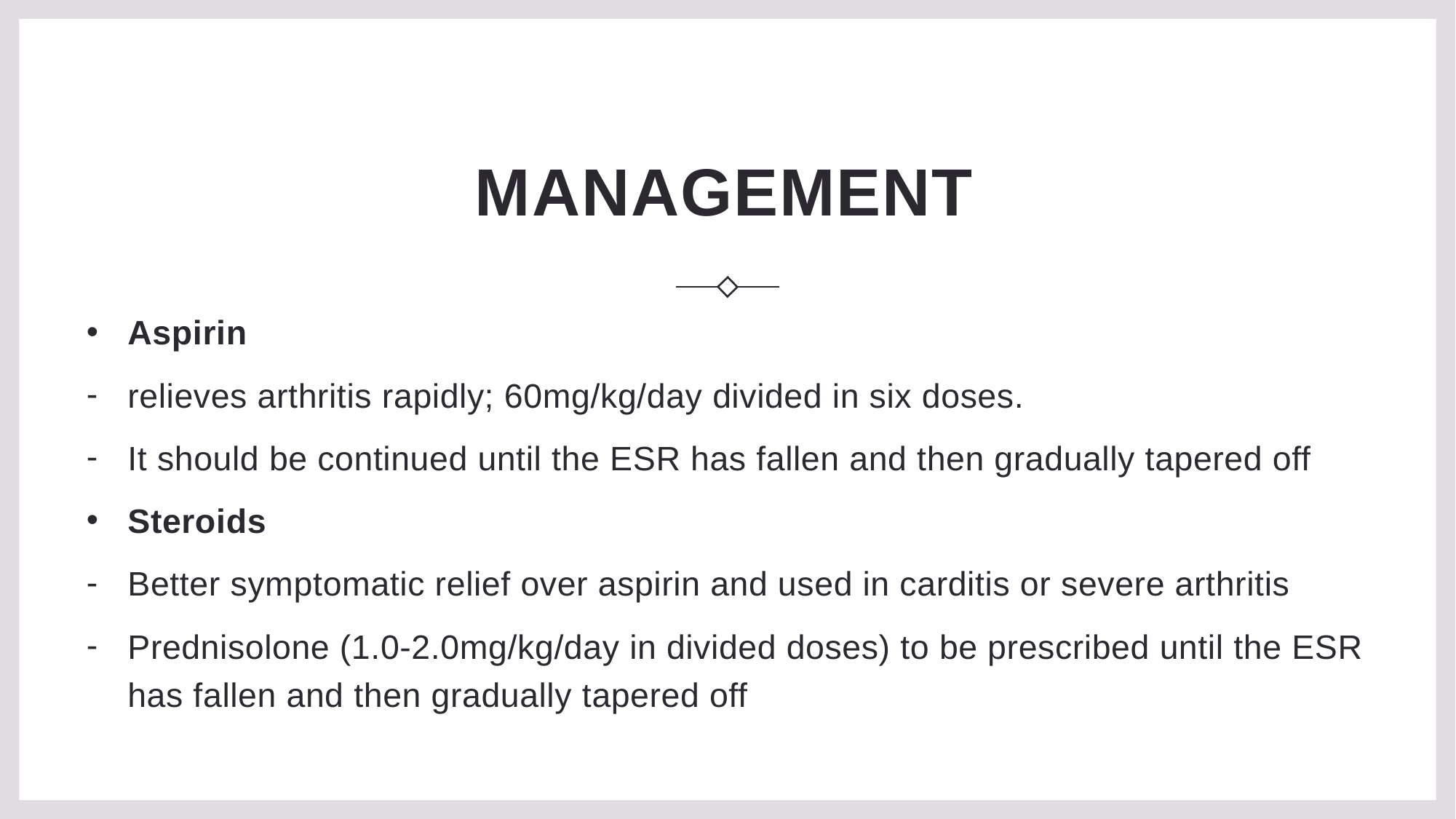

# MANAGEMENT

Aspirin
relieves arthritis rapidly; 60mg/kg/day divided in six doses.
It should be continued until the ESR has fallen and then gradually tapered off
Steroids
Better symptomatic relief over aspirin and used in carditis or severe arthritis
Prednisolone (1.0-2.0mg/kg/day in divided doses) to be prescribed until the ESR has fallen and then gradually tapered off
14
RHEUMATIC FEVER, CIVIL HOPSITAL KARACHI